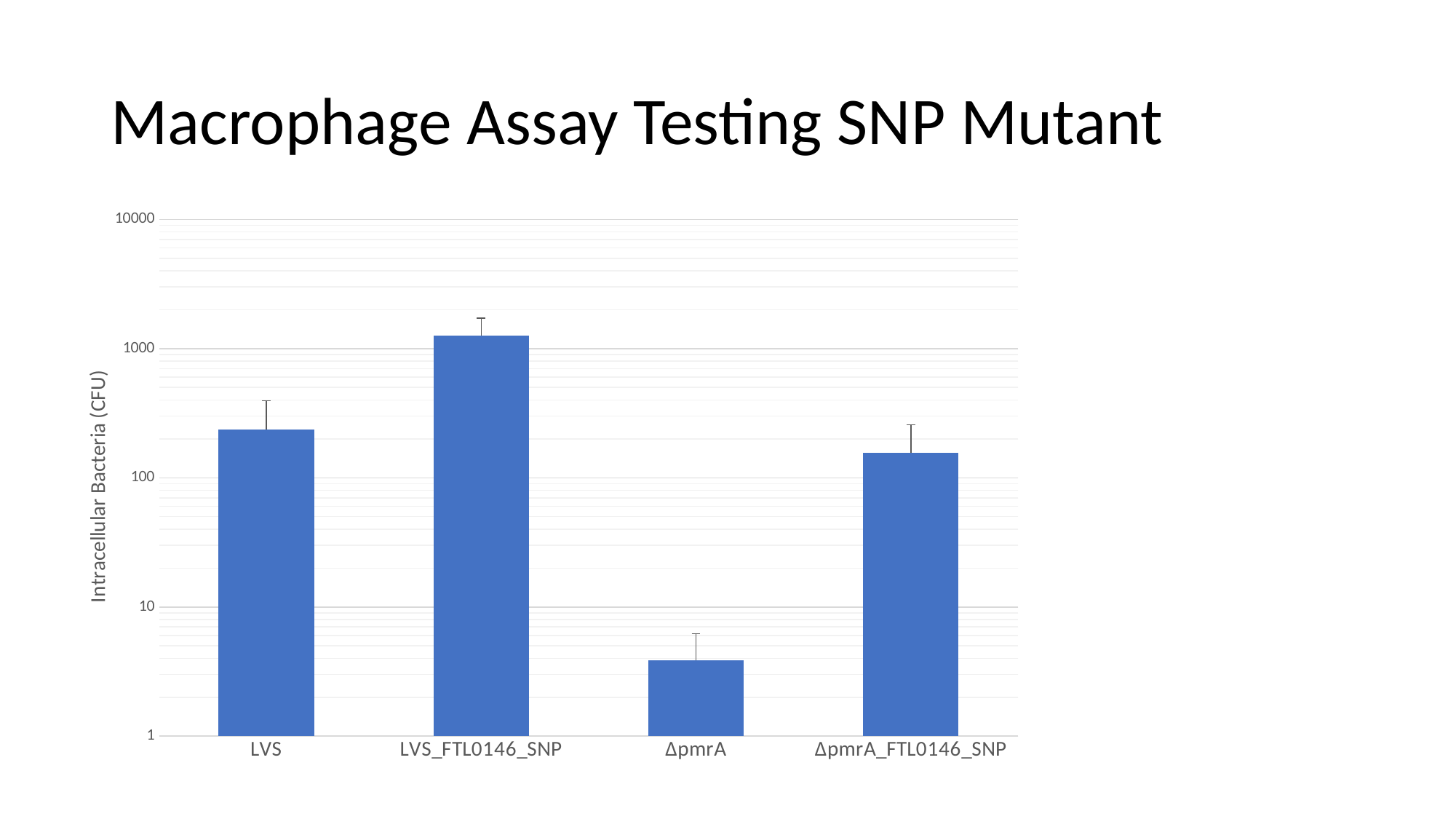

# Macrophage Assay Testing SNP Mutant

### Chart

| Category | Fold change |
|---|---|
| LVS | 237.38317757009347 |
| LVS_FTL0146_SNP | 1260.4166666666667 |
| ∆pmrA | 3.8453608247422677 |
| ∆pmrA_FTL0146_SNP | 156.68789808917197 |